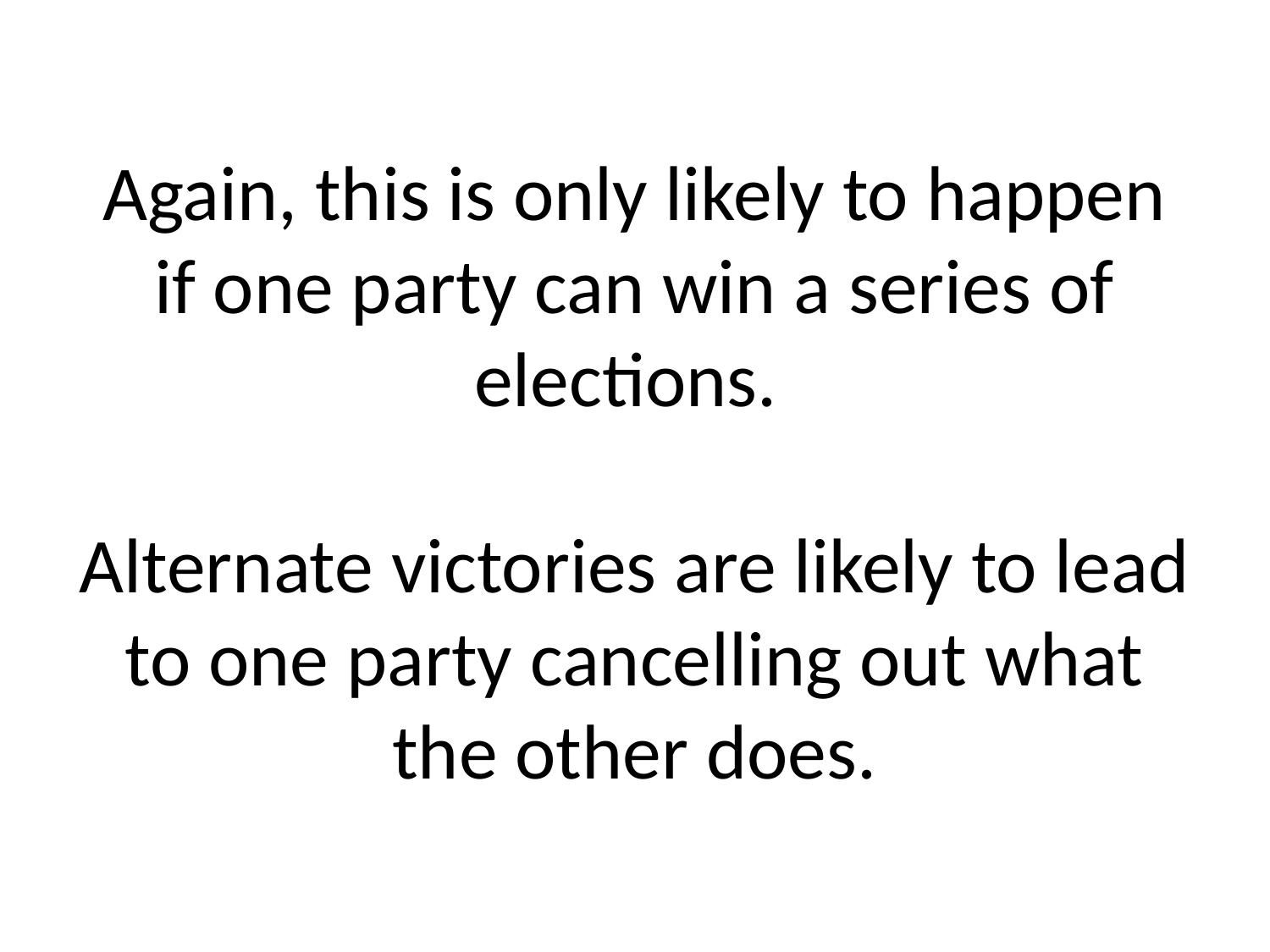

# Again, this is only likely to happen if one party can win a series of elections. Alternate victories are likely to lead to one party cancelling out what the other does.